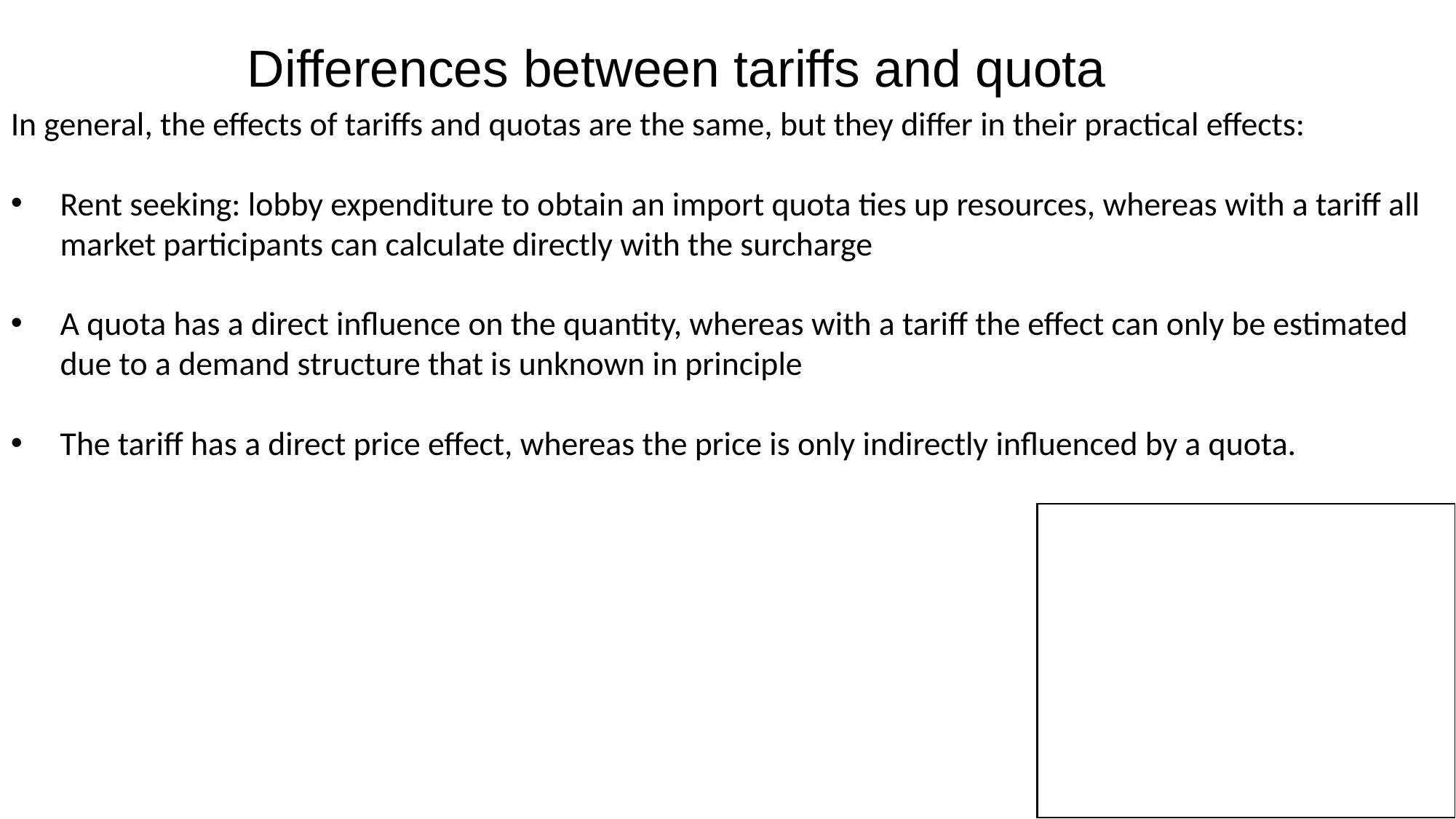

Differences between tariffs and quota
In general, the effects of tariffs and quotas are the same, but they differ in their practical effects:

Rent seeking: lobby expenditure to obtain an import quota ties up resources, whereas with a tariff all market participants can calculate directly with the surcharge

A quota has a direct influence on the quantity, whereas with a tariff the effect can only be estimated due to a demand structure that is unknown in principle

The tariff has a direct price effect, whereas the price is only indirectly influenced by a quota.